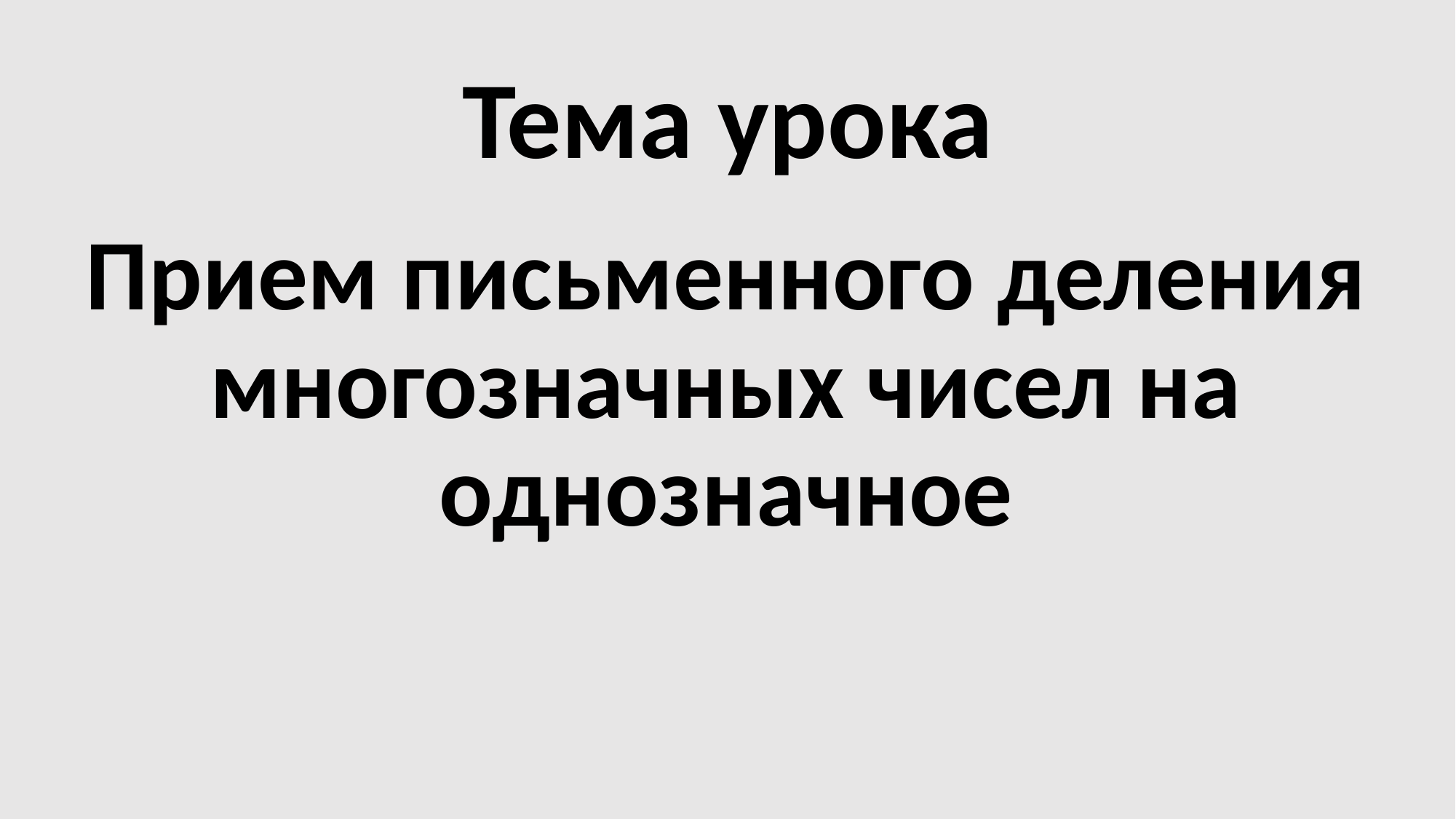

# Тема урока
Прием письменного деления многозначных чисел на однозначное